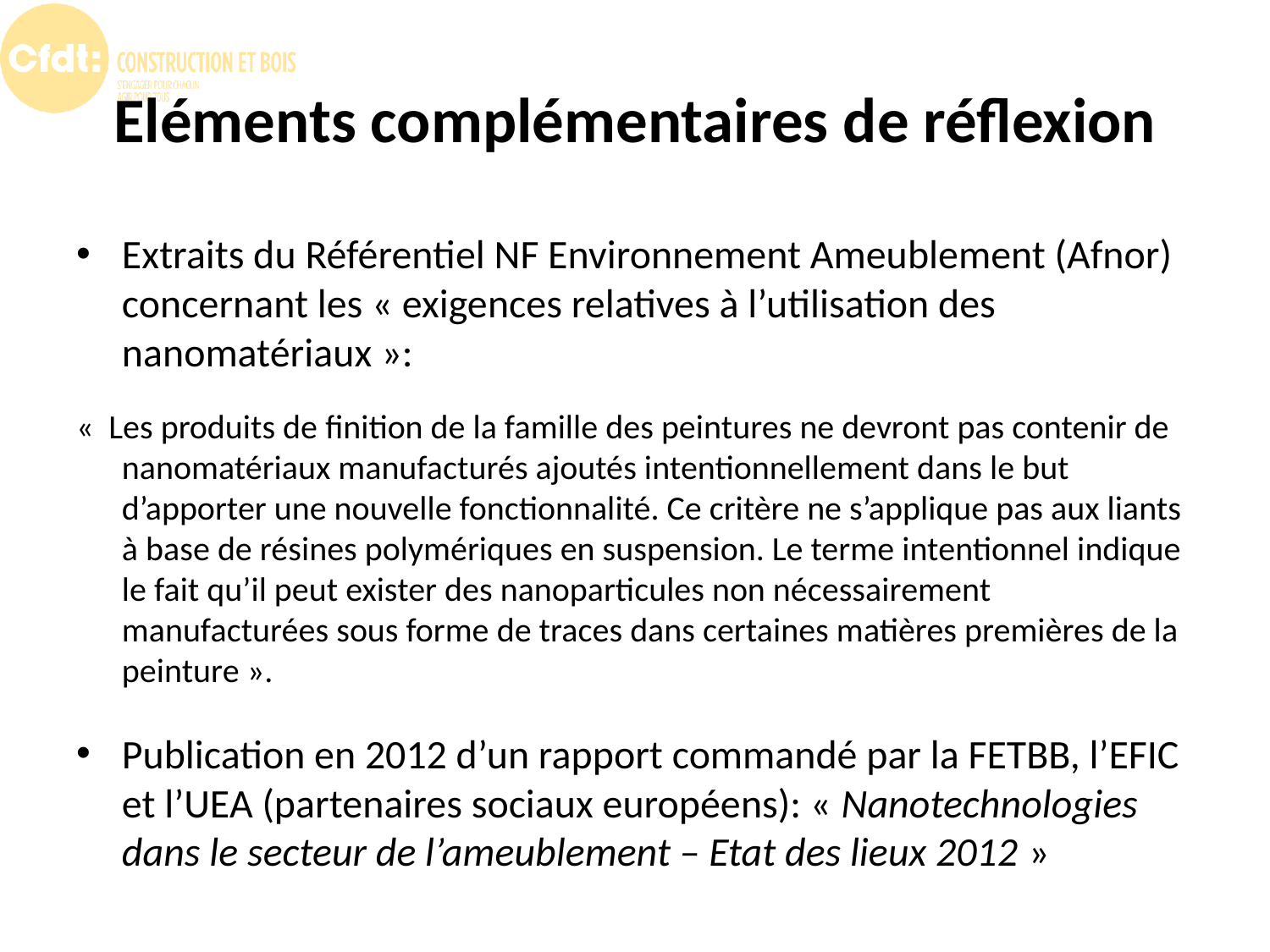

# Eléments complémentaires de réflexion
Extraits du Référentiel NF Environnement Ameublement (Afnor) concernant les « exigences relatives à l’utilisation des nanomatériaux »:

«  Les produits de finition de la famille des peintures ne devront pas contenir de nanomatériaux manufacturés ajoutés intentionnellement dans le but d’apporter une nouvelle fonctionnalité. Ce critère ne s’applique pas aux liants à base de résines polymériques en suspension. Le terme intentionnel indique le fait qu’il peut exister des nanoparticules non nécessairement manufacturées sous forme de traces dans certaines matières premières de la peinture ».

Publication en 2012 d’un rapport commandé par la FETBB, l’EFIC et l’UEA (partenaires sociaux européens): « Nanotechnologies dans le secteur de l’ameublement – Etat des lieux 2012 »